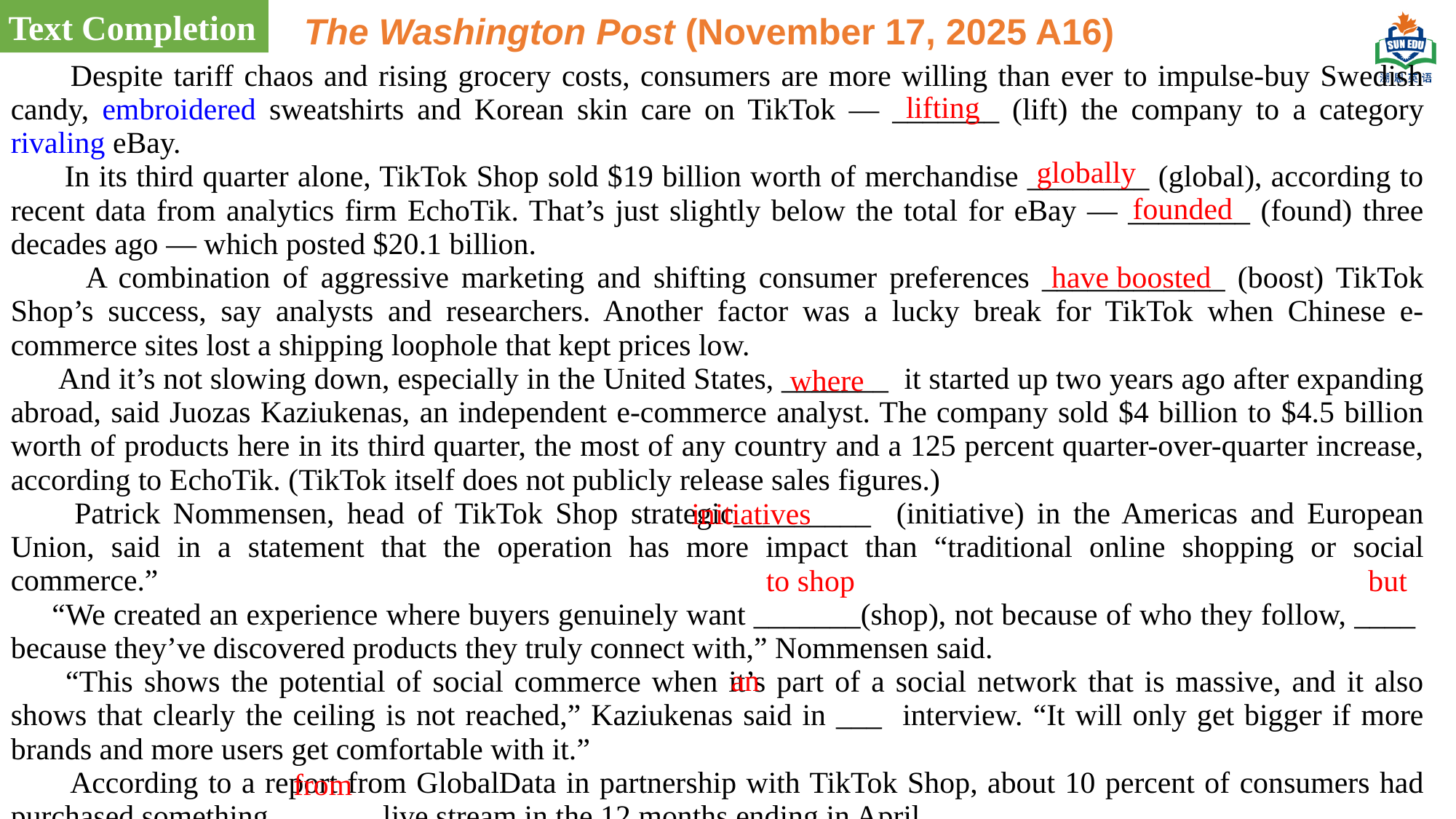

Text Completion
The Washington Post (November 17, 2025 A16)
      Despite tariff chaos and rising grocery costs, consumers are more willing than ever to impulse-buy Swedish candy, embroidered sweatshirts and Korean skin care on TikTok — _______ (lift) the company to a category rivaling eBay.
      In its third quarter alone, TikTok Shop sold $19 billion worth of merchandise ________ (global), according to recent data from analytics firm EchoTik. That’s just slightly below the total for eBay — ________ (found) three decades ago — which posted $20.1 billion.
      A combination of aggressive marketing and shifting consumer preferences ____________ (boost) TikTok Shop’s success, say analysts and researchers. Another factor was a lucky break for TikTok when Chinese e-commerce sites lost a shipping loophole that kept prices low.
      And it’s not slowing down, especially in the United States, _______  it started up two years ago after expanding abroad, said Juozas Kaziukenas, an independent e-commerce analyst. The company sold $4 billion to $4.5 billion worth of products here in its third quarter, the most of any country and a 125 percent quarter-over-quarter increase, according to EchoTik. (TikTok itself does not publicly release sales figures.)
     Patrick Nommensen, head of TikTok Shop strategic_________  (initiative) in the Americas and European Union, said in a statement that the operation has more impact than “traditional online shopping or social commerce.”
     “We created an experience where buyers genuinely want _______(shop), not because of who they follow, ____  because they’ve discovered products they truly connect with,” Nommensen said.
     “This shows the potential of social commerce when it’s part of a social network that is massive, and it also shows that clearly the ceiling is not reached,” Kaziukenas said in ___  interview. “It will only get bigger if more brands and more users get comfortable with it.”
      According to a report from GlobalData in partnership with TikTok Shop, about 10 percent of consumers had purchased something ______  live stream in the 12 months ending in April.

lifting
 globally
founded
have boosted
where
 initiatives
to shop
but
an
from